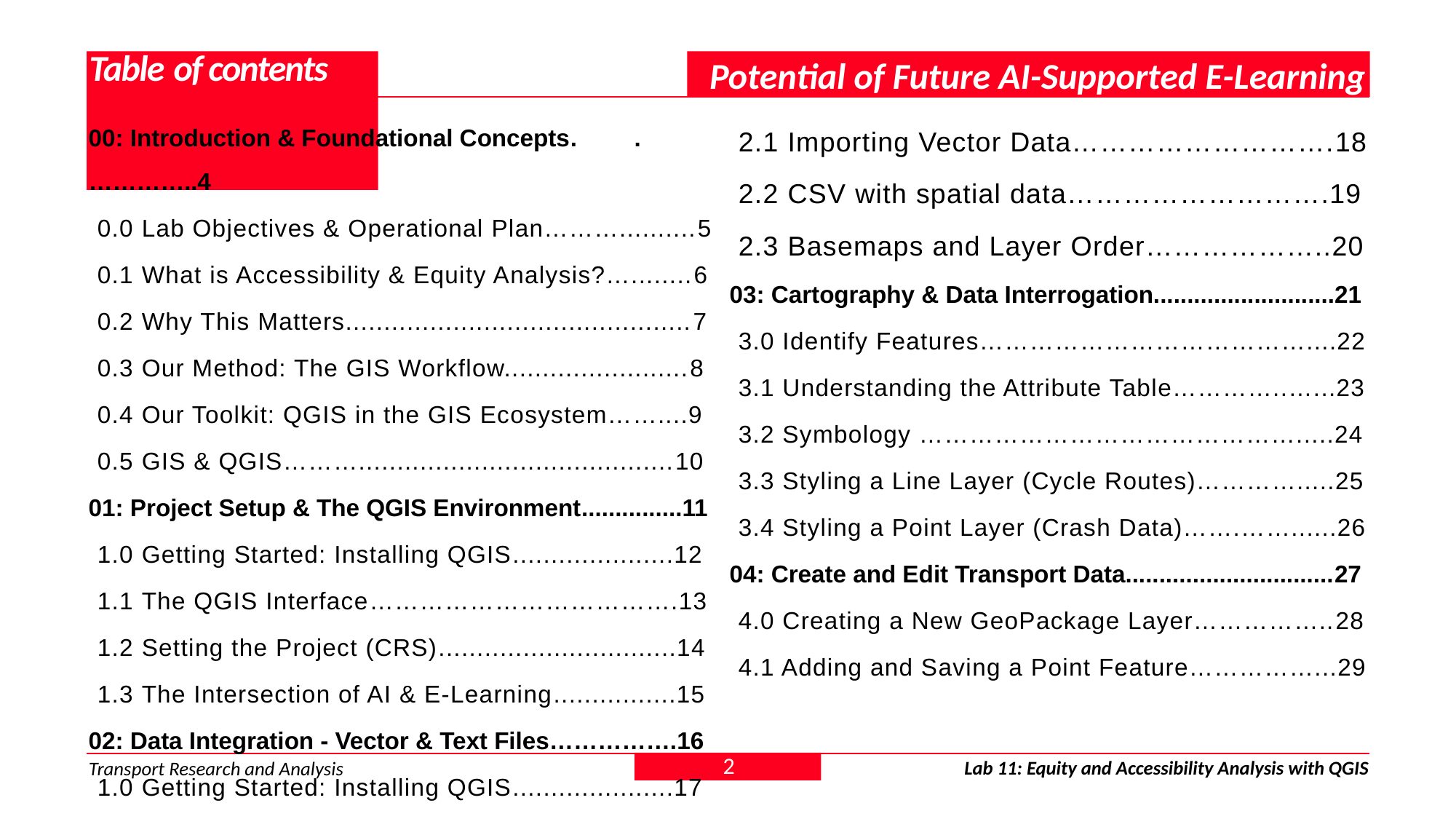

# Table of contents
Potential of Future AI-Supported E-Learning
00: Introduction & Foundational Concepts.	.…………..4
0.0 Lab Objectives & Operational Plan………..........5
0.1 What is Accessibility & Equity Analysis?…........6
0.2 Why This Matters.............................................7
0.3 Our Method: The GIS Workflow........................8
0.4 Our Toolkit: QGIS in the GIS Ecosystem……....9
0.5 GIS & QGIS……….........................................10
01: Project Setup & The QGIS Environment...............11
1.0 Getting Started: Installing QGIS.....................12
1.1 The QGIS Interface……………………………….13
1.2 Setting the Project (CRS)...............................14
1.3 The Intersection of AI & E-Learning................15
02: Data Integration - Vector & Text Files…………….16
1.0 Getting Started: Installing QGIS.....................17
2.1 Importing Vector Data……………………….18
2.2 CSV with spatial data……………………….19
2.3 Basemaps and Layer Order………………..20
03: Cartography & Data Interrogation...........................21
3.0 Identify Features…………………………………....22
3.1 Understanding the Attribute Table…………..…...23
3.2 Symbology ……………………………………….....24
3.3 Styling a Line Layer (Cycle Routes)………….....25
3.4 Styling a Point Layer (Crash Data)…….……......26
04: Create and Edit Transport Data...............................27
4.0 Creating a New GeoPackage Layer……………..28
4.1 Adding and Saving a Point Feature……………...29